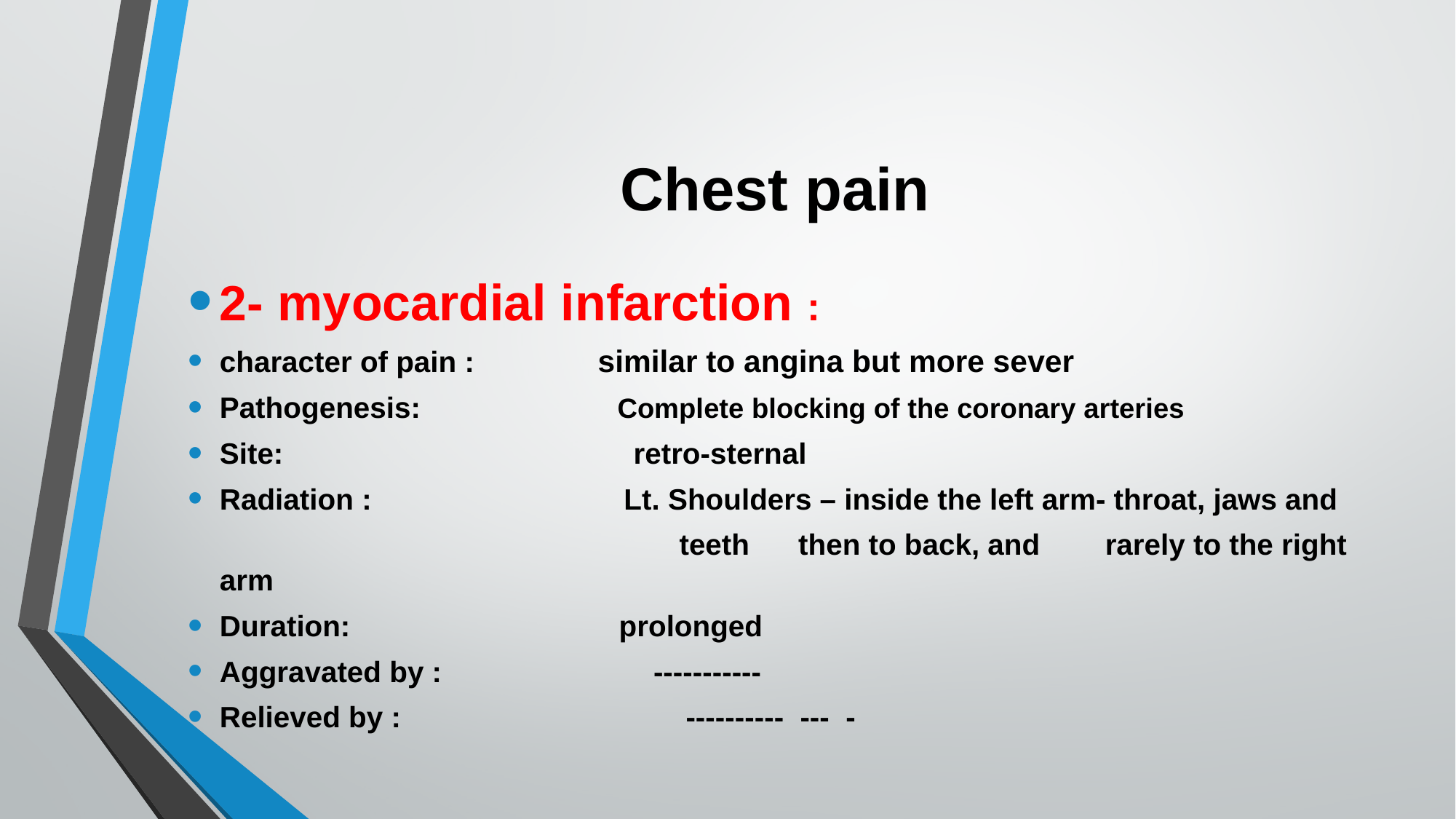

# Chest pain
2- myocardial infarction :
character of pain :               similar to angina but more sever
Pathogenesis:                        Complete blocking of the coronary arteries
Site:                                           retro-sternal
Radiation :                               Lt. Shoulders – inside the left arm- throat, jaws and
                                                            teeth      then to back, and        rarely to the right arm
Duration:                                 prolonged
Aggravated by :                          -----------
Relieved by :                                   ----------  ---  -